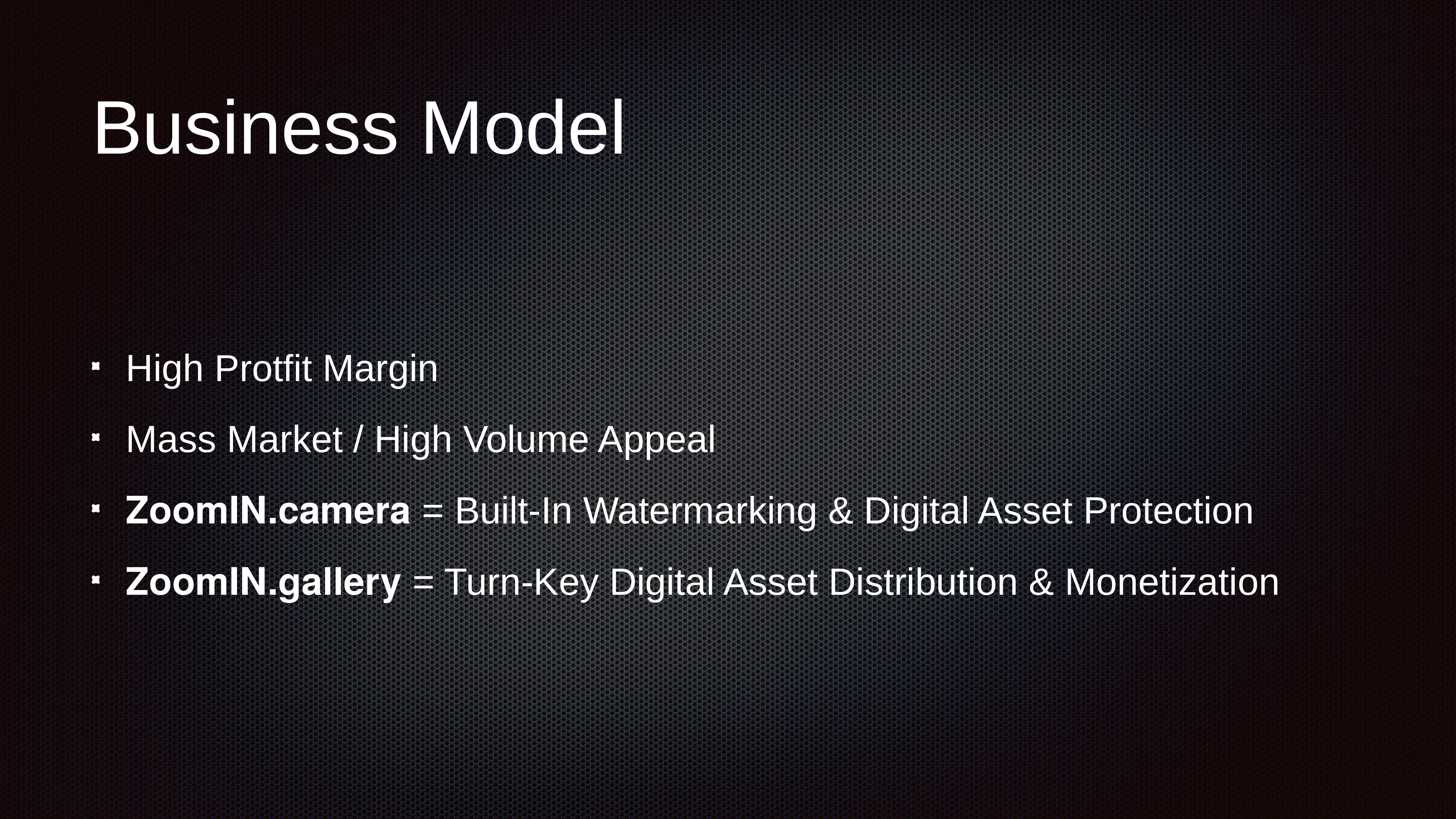

# Business Model
High Protfit Margin
Mass Market / High Volume Appeal
ZoomIN.camera = Built-In Watermarking & Digital Asset Protection
ZoomIN.gallery = Turn-Key Digital Asset Distribution & Monetization